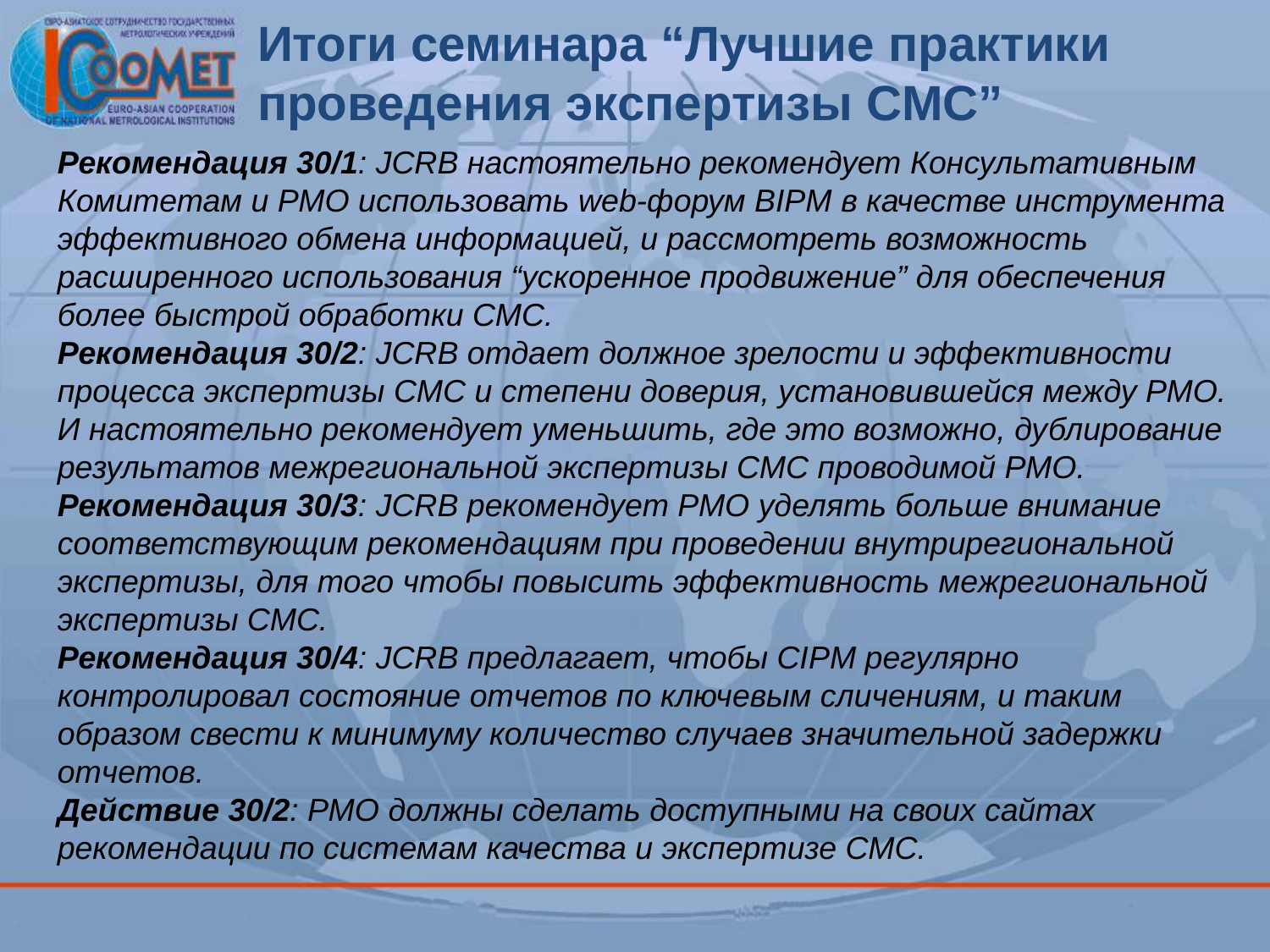

Итоги семинара “Лучшие практики проведения экспертизы CMC”
Рекомендация 30/1: JCRB настоятельно рекомендует Консультативным Комитетам и РМО использовать web-форум BIPM в качестве инструмента эффективного обмена информацией, и рассмотреть возможность расширенного использования “ускоренное продвижение” для обеспечения более быстрой обработки СМС.
Рекомендация 30/2: JCRB отдает должное зрелости и эффективности процесса экспертизы CMC и степени доверия, установившейся между РМО. И настоятельно рекомендует уменьшить, где это возможно, дублирование результатов межрегиональной экспертизы СМС проводимой РМО.
Рекомендация 30/3: JCRB рекомендует РМО уделять больше внимание соответствующим рекомендациям при проведении внутрирегиональной экспертизы, для того чтобы повысить эффективность межрегиональной экспертизы СМС.
Рекомендация 30/4: JCRB предлагает, чтобы CIPM регулярно контролировал состояние отчетов по ключевым сличениям, и таким образом свести к минимуму количество случаев значительной задержки отчетов.
Действие 30/2: РМО должны сделать доступными на своих сайтах рекомендации по системам качества и экспертизе СМС.